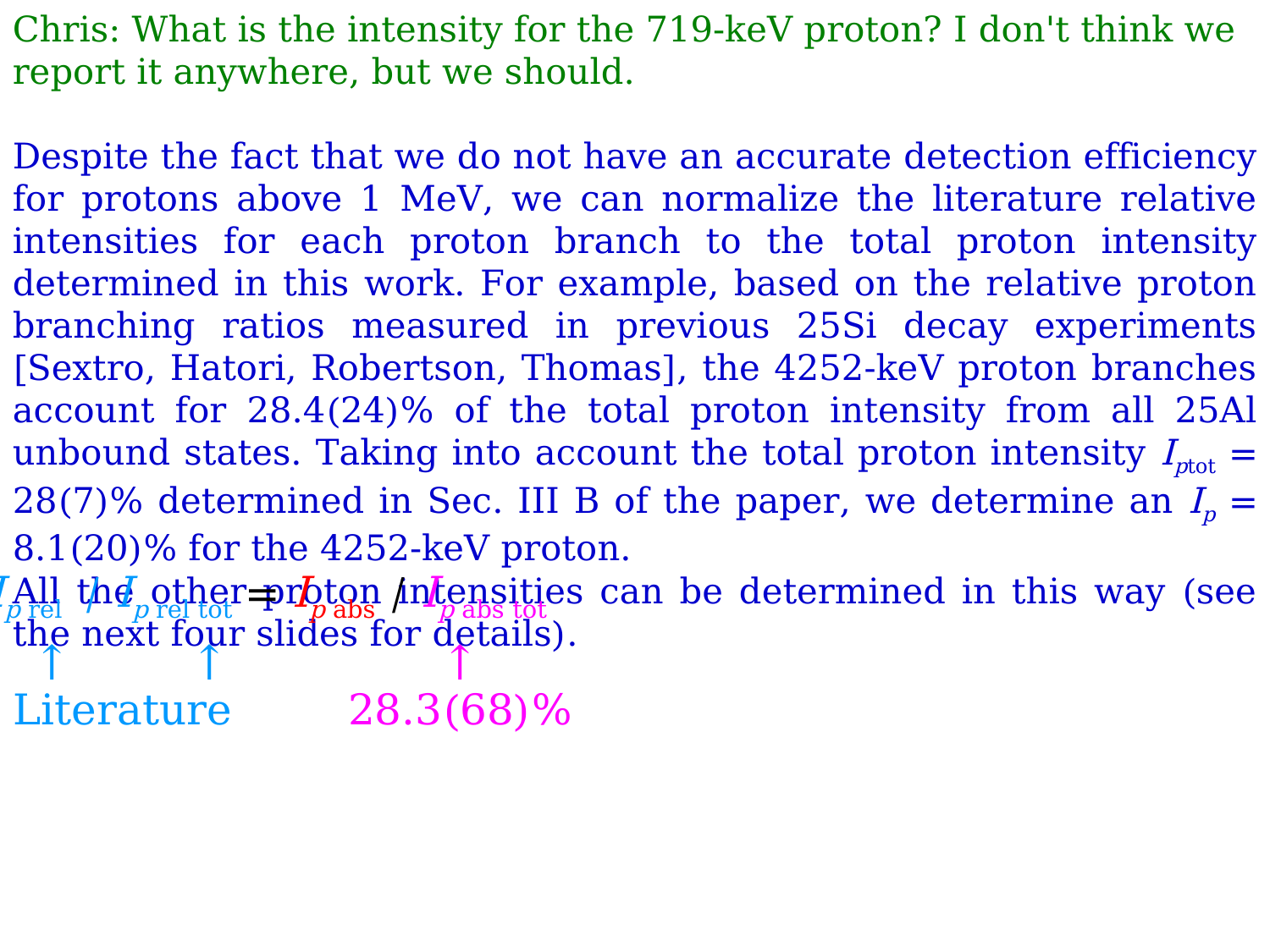

Chris: What is the intensity for the 719-keV proton? I don't think we report it anywhere, but we should.

Despite the fact that we do not have an accurate detection efficiency for protons above 1 MeV, we can normalize the literature relative intensities for each proton branch to the total proton intensity determined in this work. For example, based on the relative proton branching ratios measured in previous 25Si decay experiments [Sextro, Hatori, Robertson, Thomas], the 4252-keV proton branches account for 28.4(24)% of the total proton intensity from all 25Al unbound states. Taking into account the total proton intensity Iptot = 28(7)% determined in Sec. III B of the paper, we determine an Ip = 8.1(20)% for the 4252-keV proton.
All the other proton intensities can be determined in this way (see the next four slides for details).
Ip rel  / Ip rel tot = Ip abs / Ip abs tot
  ↑          ↑
Literature
↑
28.3(68)%